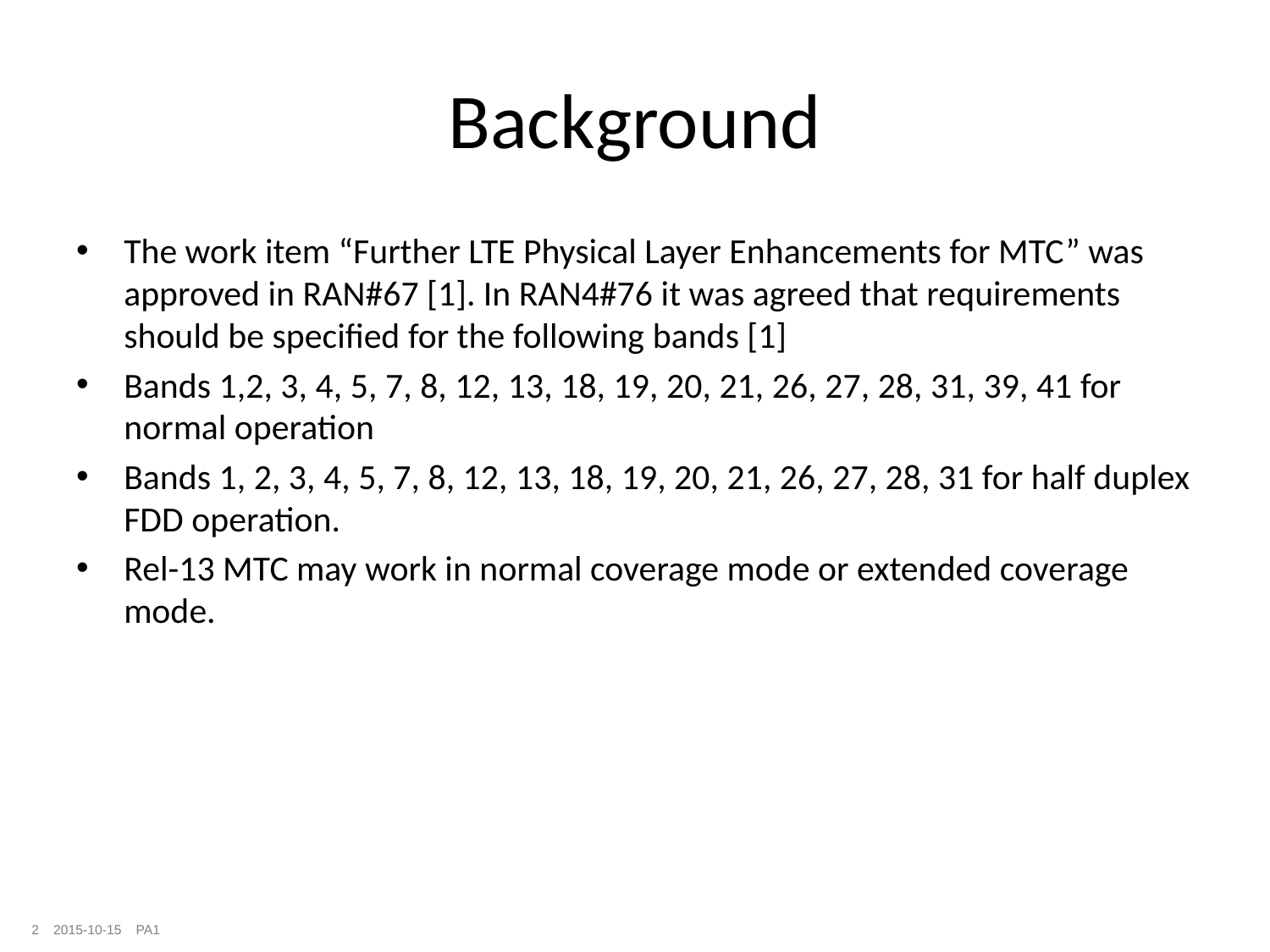

# Background
The work item “Further LTE Physical Layer Enhancements for MTC” was approved in RAN#67 [1]. In RAN4#76 it was agreed that requirements should be specified for the following bands [1]
Bands 1,2, 3, 4, 5, 7, 8, 12, 13, 18, 19, 20, 21, 26, 27, 28, 31, 39, 41 for normal operation
Bands 1, 2, 3, 4, 5, 7, 8, 12, 13, 18, 19, 20, 21, 26, 27, 28, 31 for half duplex FDD operation.
Rel-13 MTC may work in normal coverage mode or extended coverage mode.